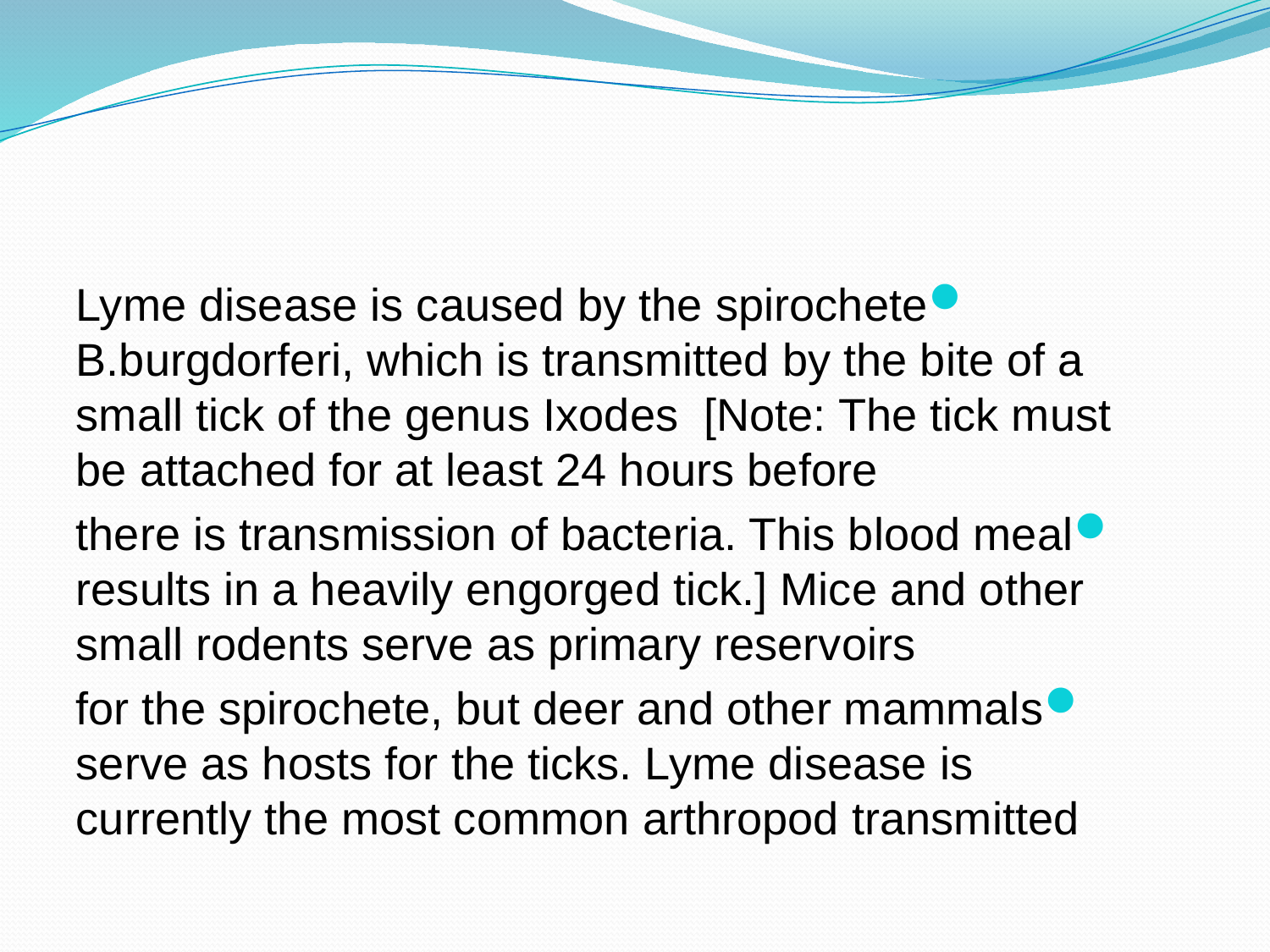

#
Lyme disease is caused by the spirochete B.burgdorferi, which is transmitted by the bite of a small tick of the genus Ixodes  [Note: The tick must be attached for at least 24 hours before
there is transmission of bacteria. This blood meal results in a heavily engorged tick.] Mice and other small rodents serve as primary reservoirs
for the spirochete, but deer and other mammals serve as hosts for the ticks. Lyme disease is currently the most common arthropod transmitted